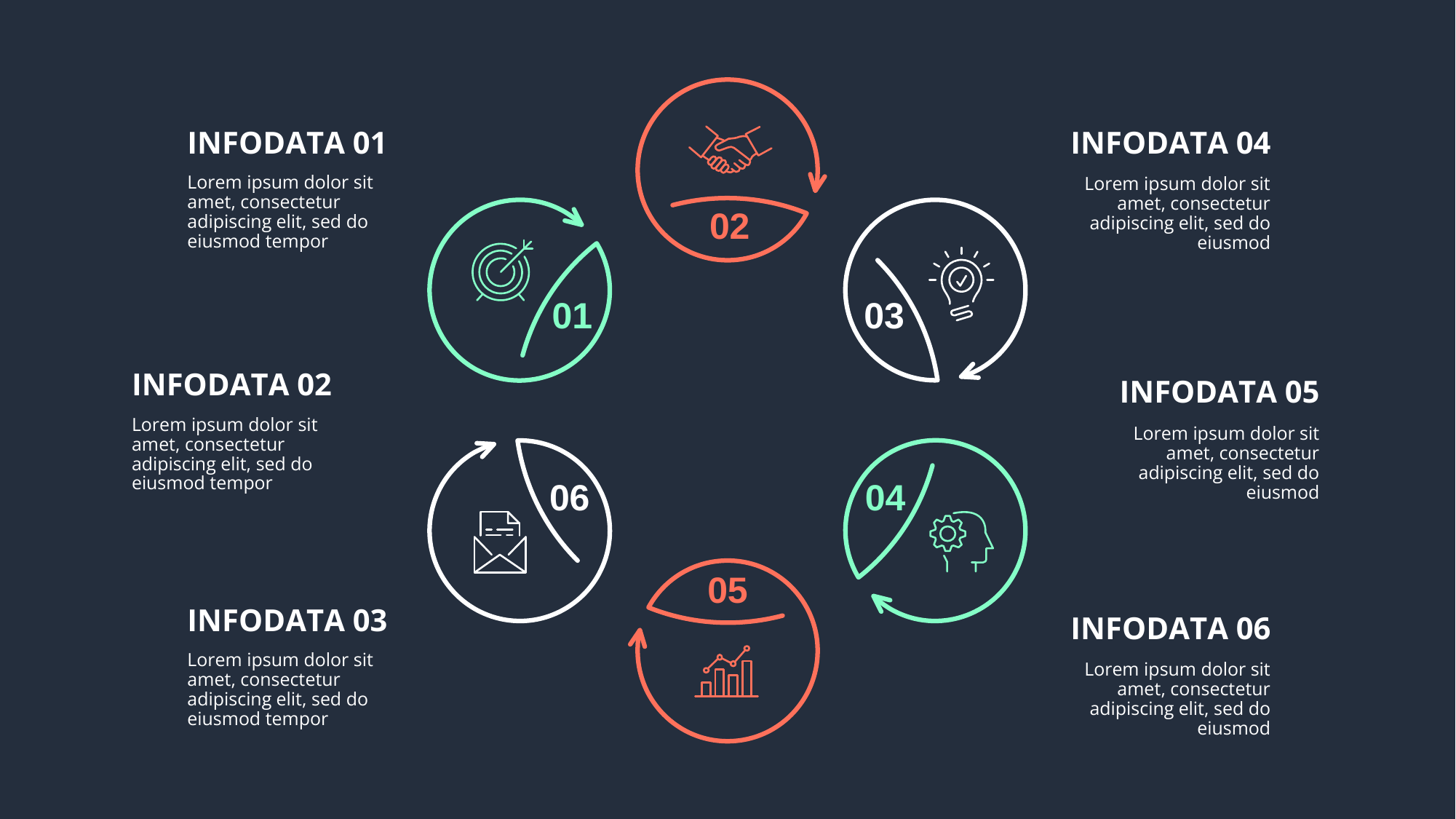

INFODATA 01
INFODATA 04

Lorem ipsum dolor sit amet, consectetur adipiscing elit, sed do eiusmod tempor
Lorem ipsum dolor sit amet, consectetur adipiscing elit, sed do eiusmod

02

01
03
INFODATA 02
INFODATA 05
Lorem ipsum dolor sit amet, consectetur adipiscing elit, sed do eiusmod tempor
Lorem ipsum dolor sit amet, consectetur adipiscing elit, sed do eiusmod

06
04

05
INFODATA 03
INFODATA 06
Lorem ipsum dolor sit amet, consectetur adipiscing elit, sed do eiusmod tempor

Lorem ipsum dolor sit amet, consectetur adipiscing elit, sed do eiusmod